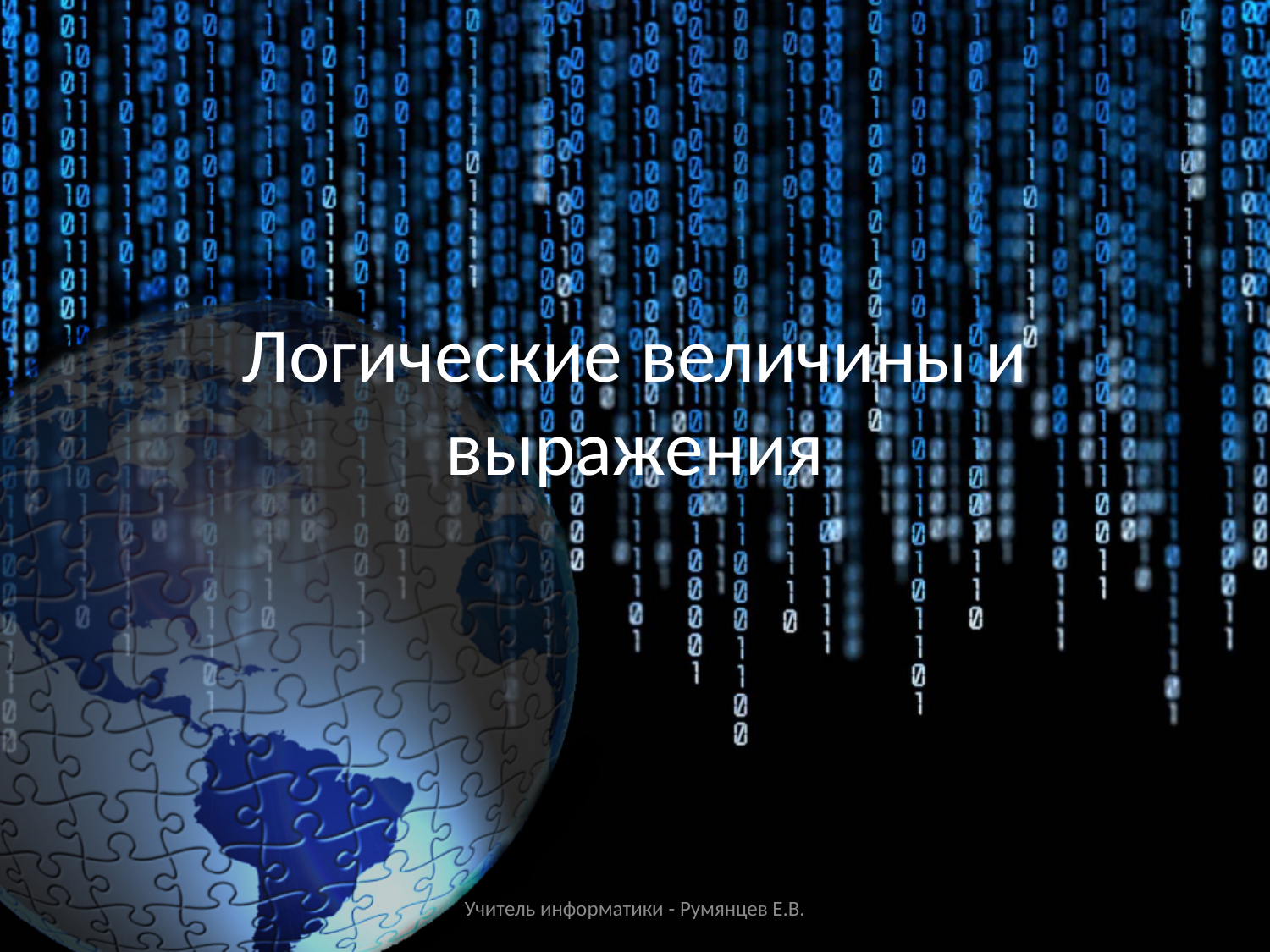

# Логические величины и выражения

Учитель информатики - Румянцев Е.В.